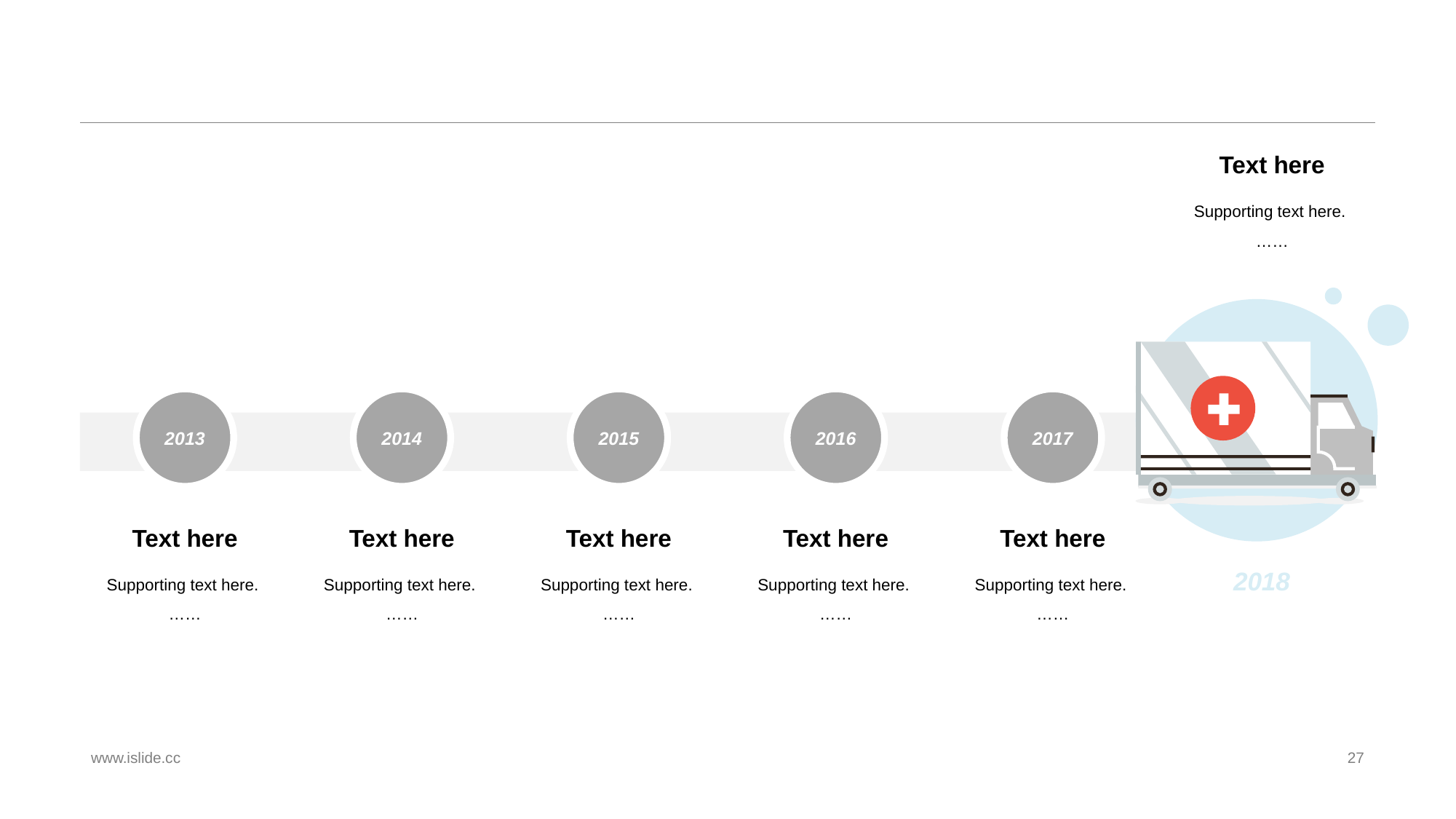

#
Text here
Supporting text here.
……

2013
2014
2015
2016
2017

Text here
Supporting text here.
……
Text here
Supporting text here.
……
Text here
Supporting text here.
……
Text here
Supporting text here.
……
Text here
Supporting text here.
……
2018
www.islide.cc
27